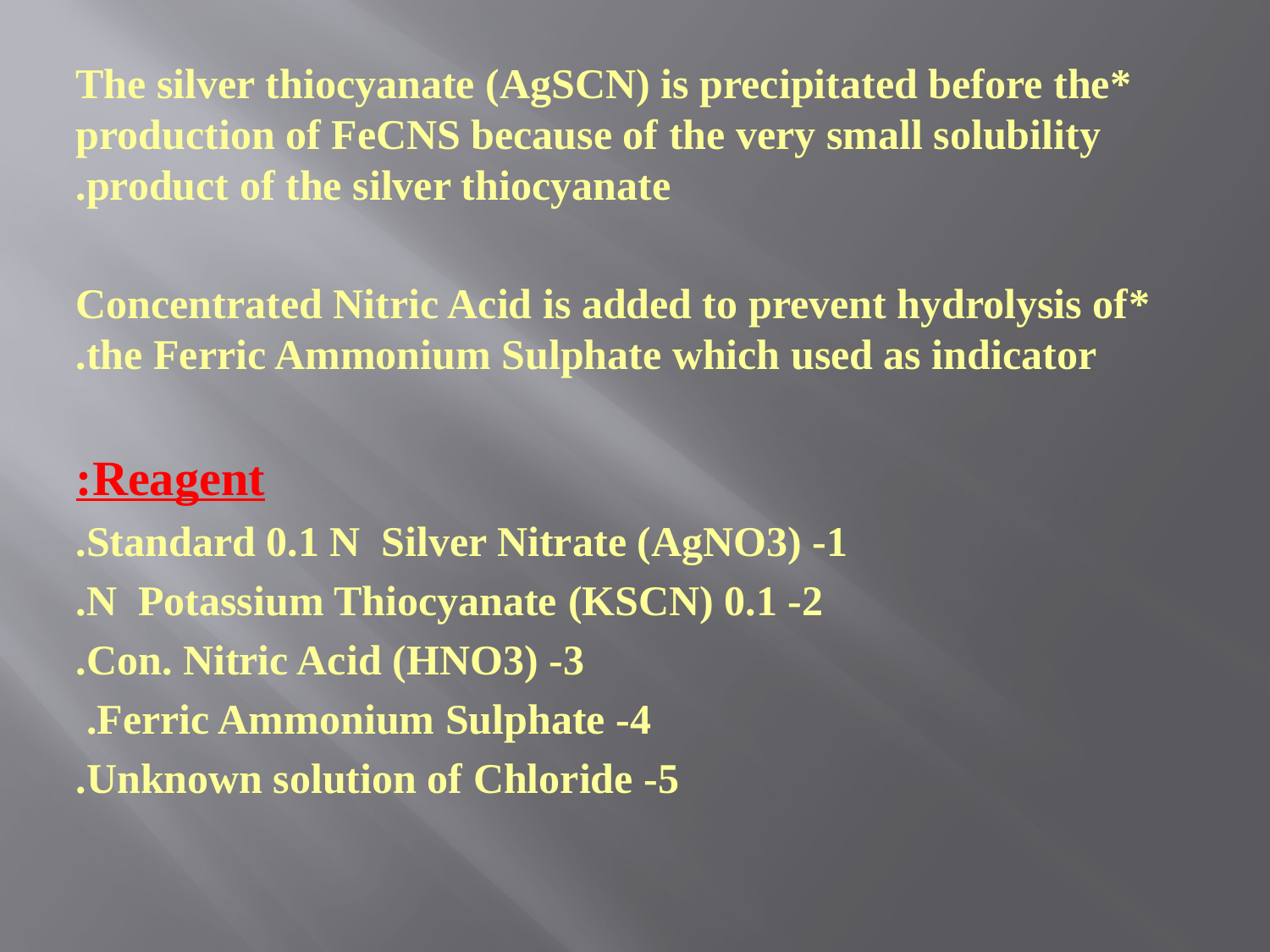

#
*The silver thiocyanate (AgSCN) is precipitated before the production of FeCNS because of the very small solubility product of the silver thiocyanate.

*Concentrated Nitric Acid is added to prevent hydrolysis of the Ferric Ammonium Sulphate which used as indicator.

Reagent:
1- Standard 0.1 N  Silver Nitrate (AgNO3).
2- 0.1 N  Potassium Thiocyanate (KSCN).
3- Con. Nitric Acid (HNO3).
4- Ferric Ammonium Sulphate.
5- Unknown solution of Chloride.